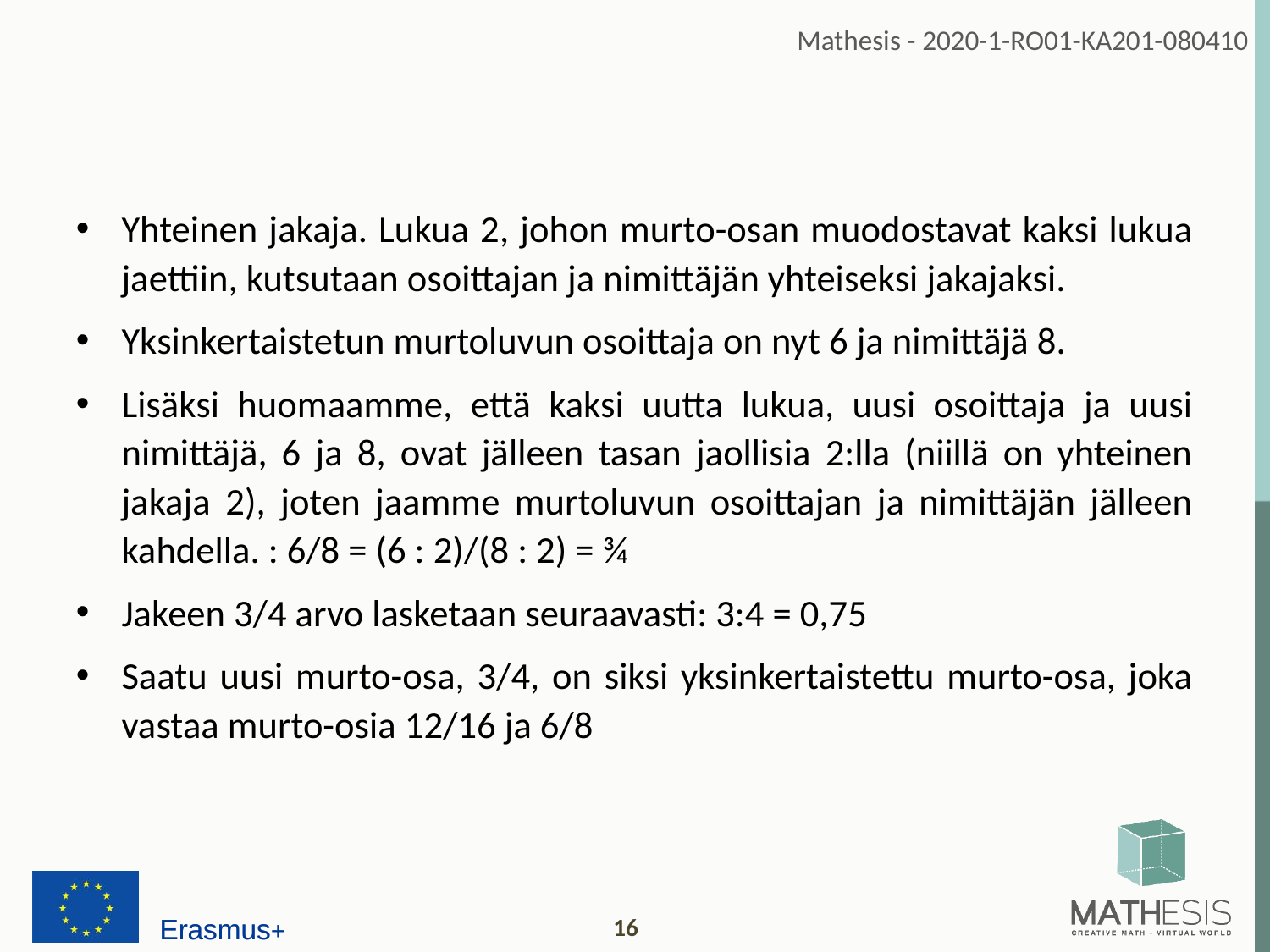

Yhteinen jakaja. Lukua 2, johon murto-osan muodostavat kaksi lukua jaettiin, kutsutaan osoittajan ja nimittäjän yhteiseksi jakajaksi.
Yksinkertaistetun murtoluvun osoittaja on nyt 6 ja nimittäjä 8.
Lisäksi huomaamme, että kaksi uutta lukua, uusi osoittaja ja uusi nimittäjä, 6 ja 8, ovat jälleen tasan jaollisia 2:lla (niillä on yhteinen jakaja 2), joten jaamme murtoluvun osoittajan ja nimittäjän jälleen kahdella. : 6/8 = (6 : 2)/(8 : 2) = ¾
Jakeen 3/4 arvo lasketaan seuraavasti: 3:4 = 0,75
Saatu uusi murto-osa, 3/4, on siksi yksinkertaistettu murto-osa, joka vastaa murto-osia 12/16 ja 6/8